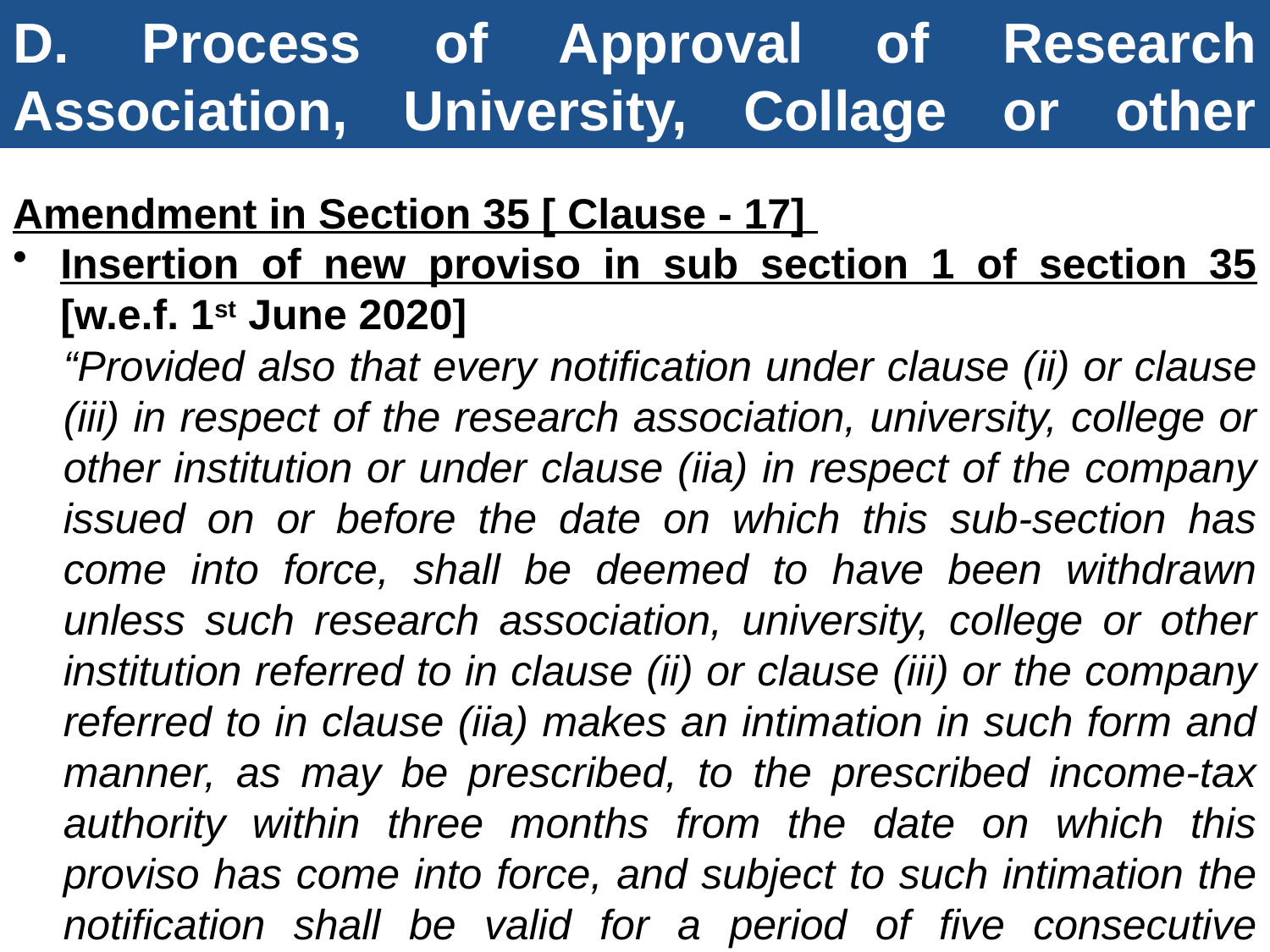

# D. Process of Approval of Research Association, University, Collage or other Institution  u/s 35
Amendment in Section 35 [ Clause - 17]
Insertion of new proviso in sub section 1 of section 35 [w.e.f. 1st June 2020]
“Provided also that every notification under clause (ii) or clause (iii) in respect of the research association, university, college or other institution or under clause (iia) in respect of the company issued on or before the date on which this sub-section has come into force, shall be deemed to have been withdrawn unless such research association, university, college or other institution referred to in clause (ii) or clause (iii) or the company referred to in clause (iia) makes an intimation in such form and manner, as may be prescribed, to the prescribed income-tax authority within three months from the date on which this proviso has come into force, and subject to such intimation the notification shall be valid for a period of five consecutive assessment years beginning with the assessment year commencing on or after the 1st day of April, 2021
206